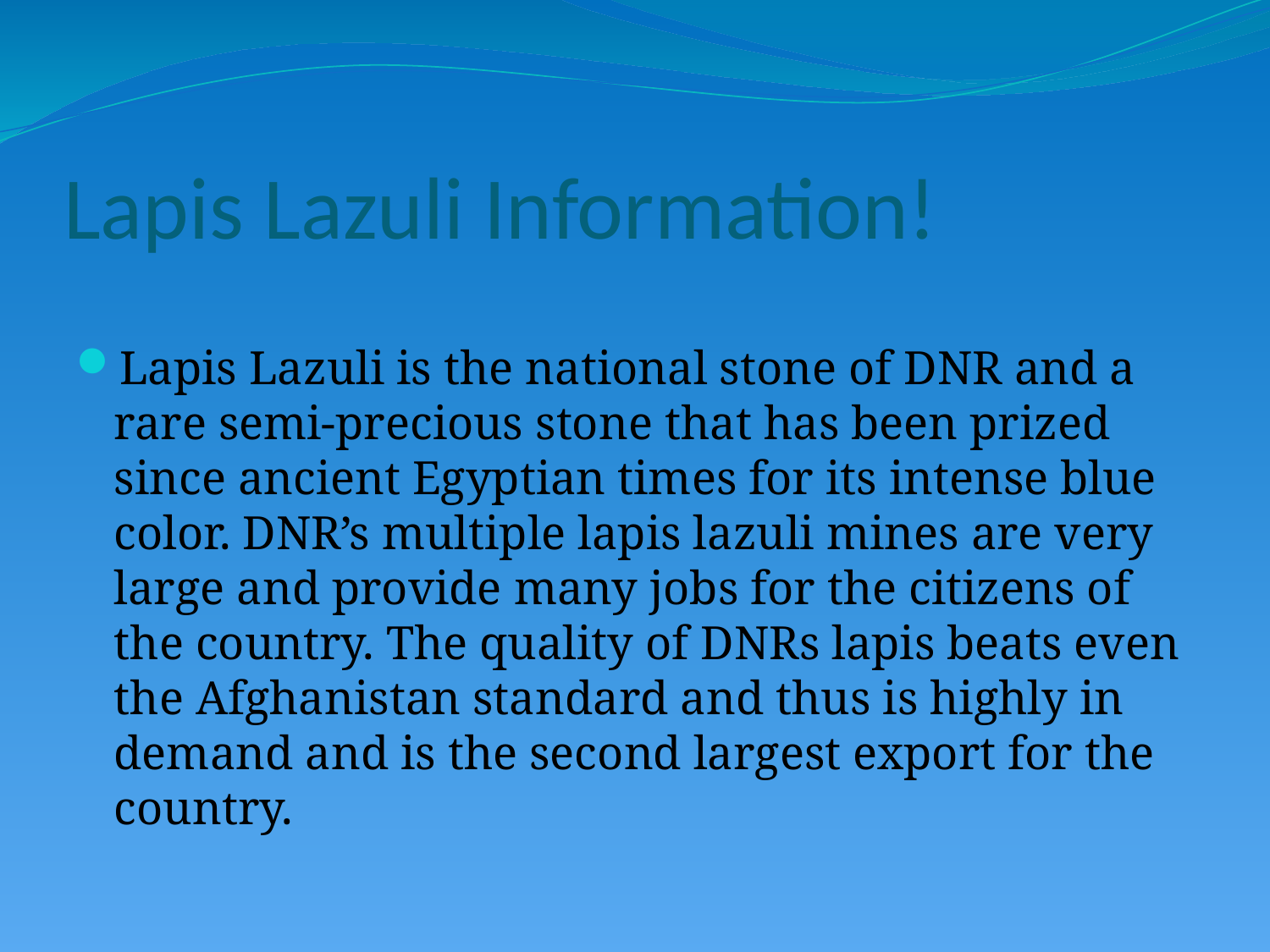

# Lapis Lazuli Information!

Lapis Lazuli is the national stone of DNR and a rare semi-precious stone that has been prized since ancient Egyptian times for its intense blue color. DNR’s multiple lapis lazuli mines are very large and provide many jobs for the citizens of the country. The quality of DNRs lapis beats even the Afghanistan standard and thus is highly in demand and is the second largest export for the country.